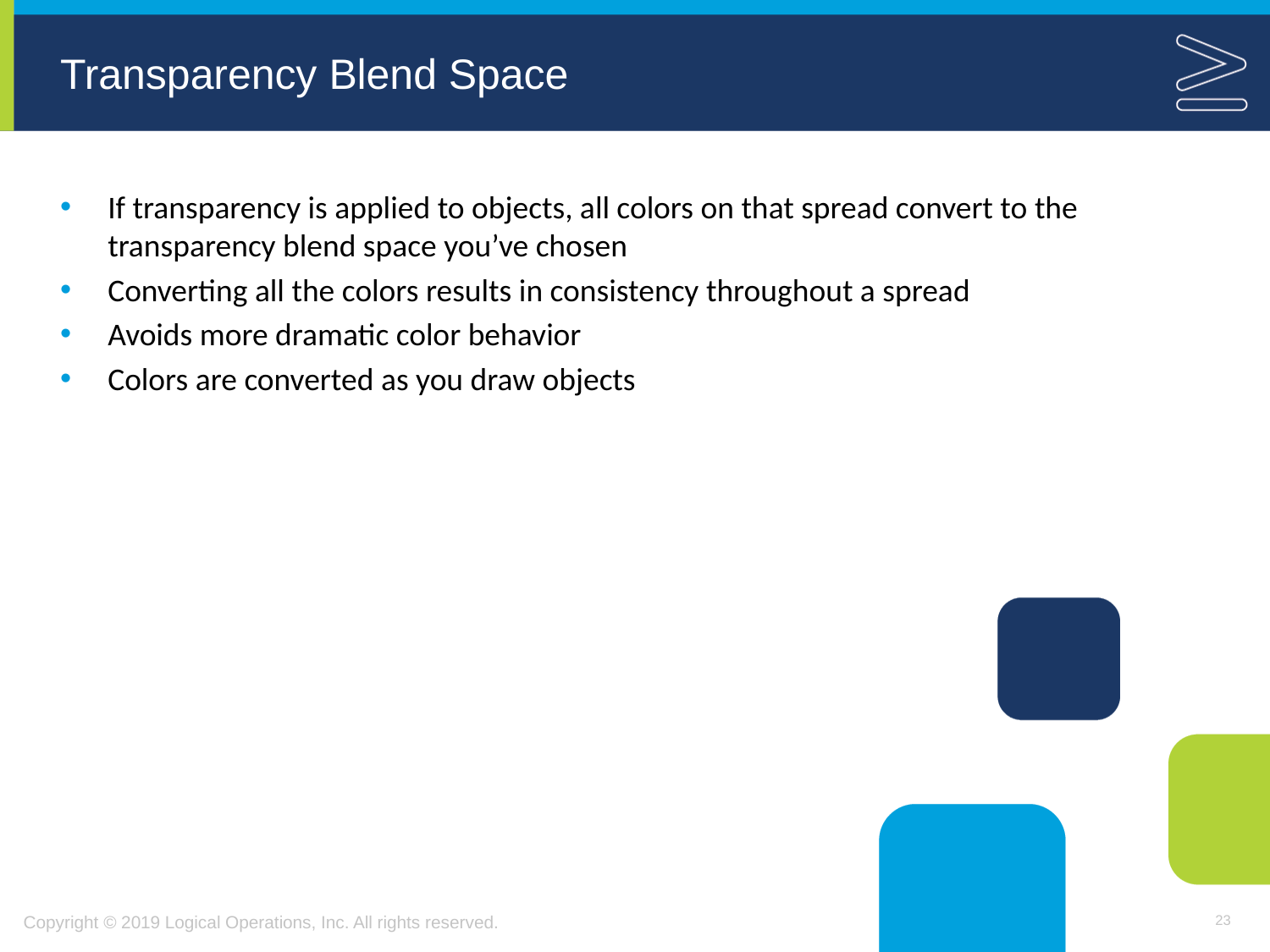

# Transparency Blend Space
If transparency is applied to objects, all colors on that spread convert to the transparency blend space you’ve chosen
Converting all the colors results in consistency throughout a spread
Avoids more dramatic color behavior
Colors are converted as you draw objects
23